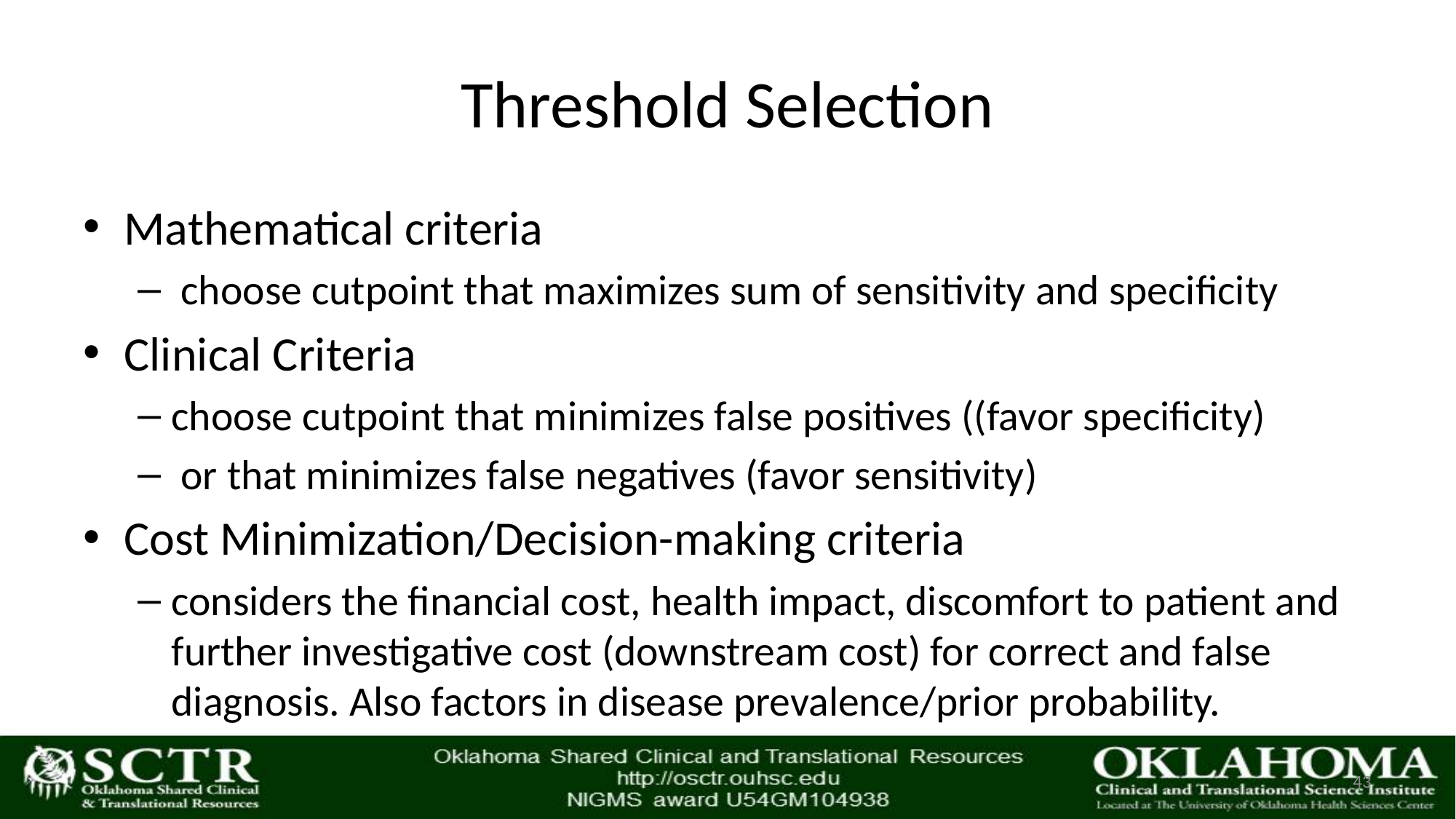

# Threshold Selection
Mathematical criteria
 choose cutpoint that maximizes sum of sensitivity and specificity
Clinical Criteria
choose cutpoint that minimizes false positives ((favor specificity)
 or that minimizes false negatives (favor sensitivity)
Cost Minimization/Decision-making criteria
considers the financial cost, health impact, discomfort to patient and further investigative cost (downstream cost) for correct and false diagnosis. Also factors in disease prevalence/prior probability.

43